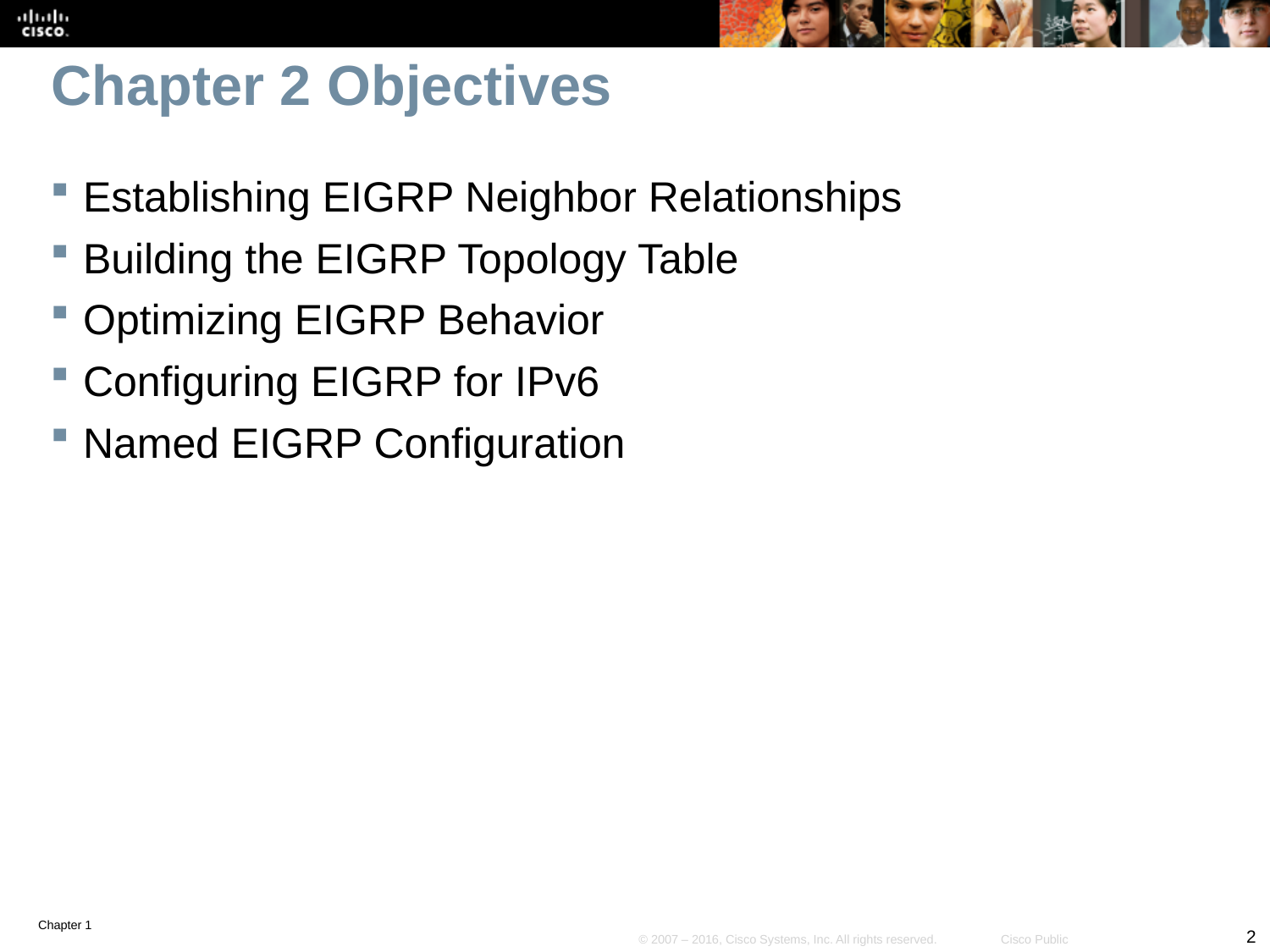

# Chapter 2 Objectives
Establishing EIGRP Neighbor Relationships
Building the EIGRP Topology Table
Optimizing EIGRP Behavior
Configuring EIGRP for IPv6
Named EIGRP Configuration